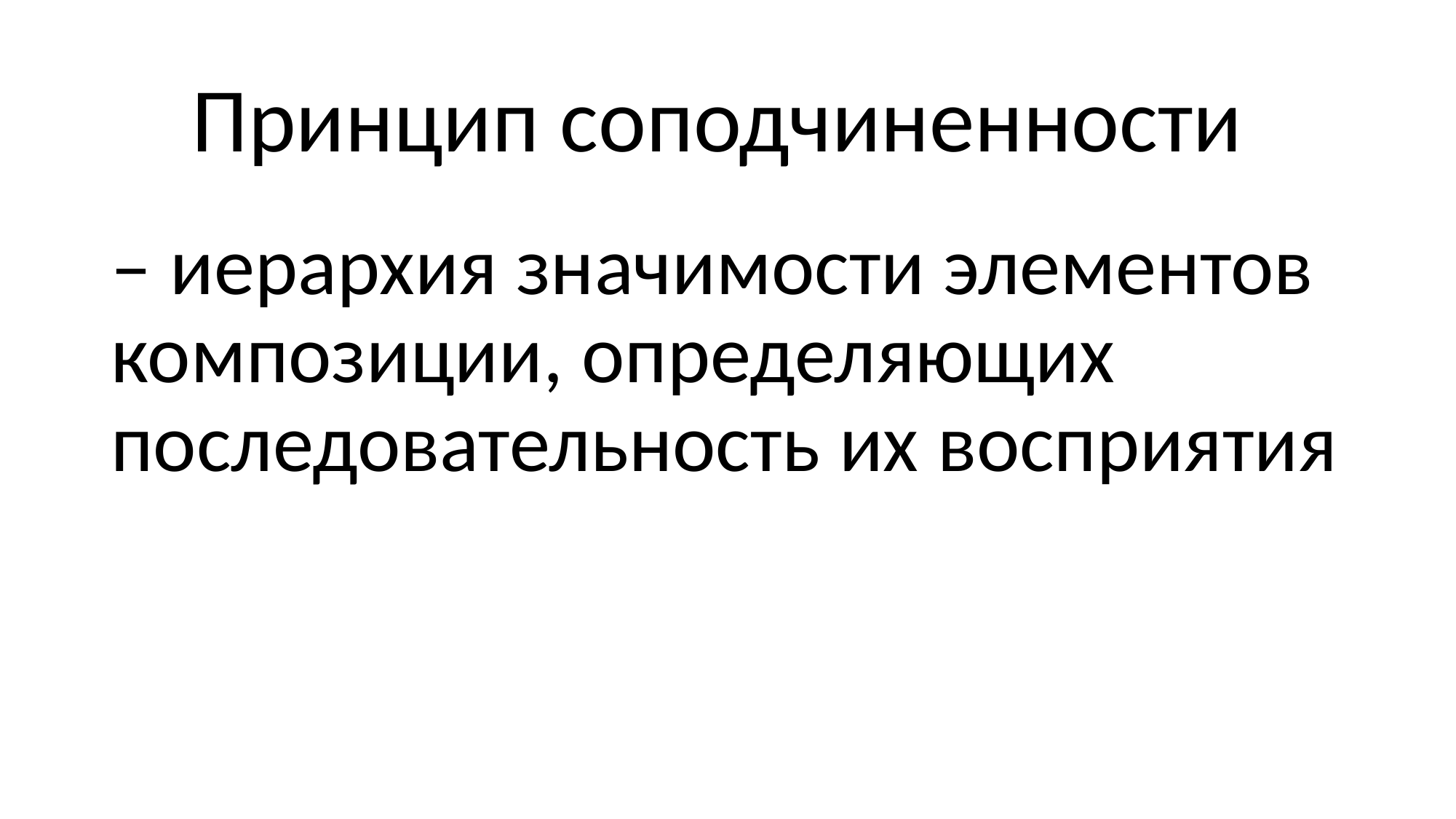

# Принцип соподчиненности
– иерархия значимости элементов композиции, определяющих последовательность их восприятия